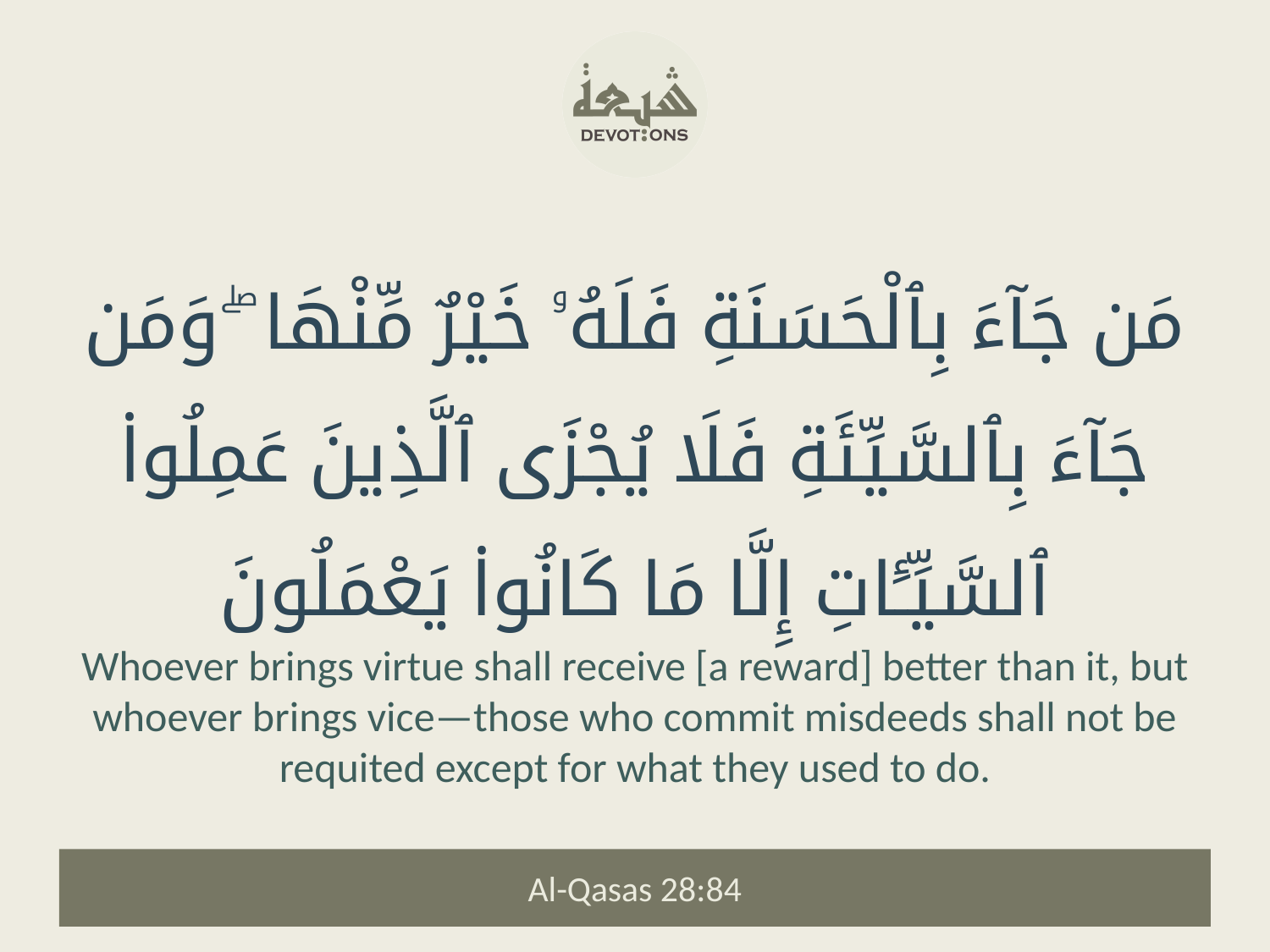

مَن جَآءَ بِٱلْحَسَنَةِ فَلَهُۥ خَيْرٌ مِّنْهَا ۖ وَمَن جَآءَ بِٱلسَّيِّئَةِ فَلَا يُجْزَى ٱلَّذِينَ عَمِلُوا۟ ٱلسَّيِّـَٔاتِ إِلَّا مَا كَانُوا۟ يَعْمَلُونَ
Whoever brings virtue shall receive [a reward] better than it, but whoever brings vice—those who commit misdeeds shall not be requited except for what they used to do.
Al-Qasas 28:84